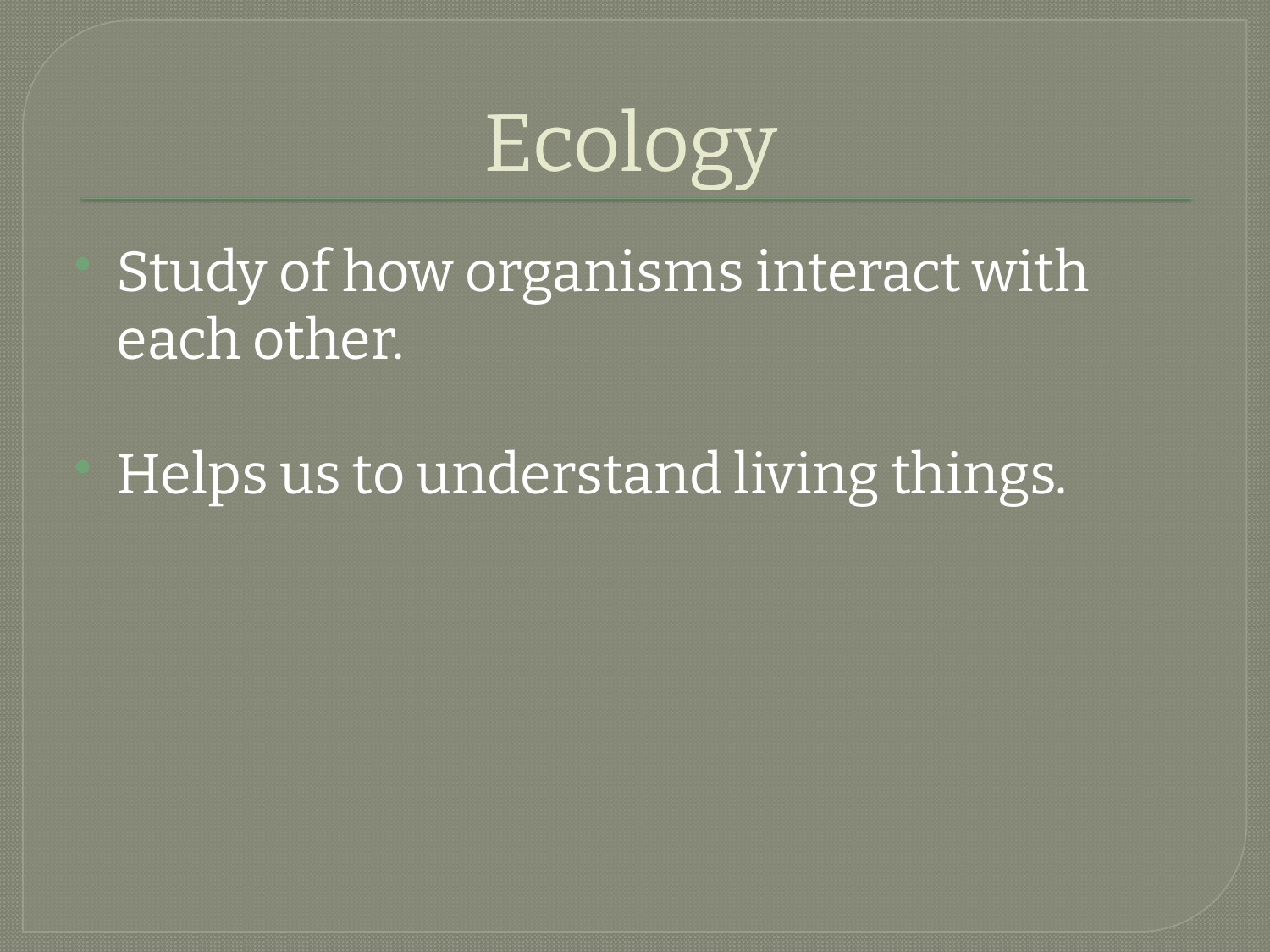

# Ecology
Study of how organisms interact with each other.

Helps us to understand living things.